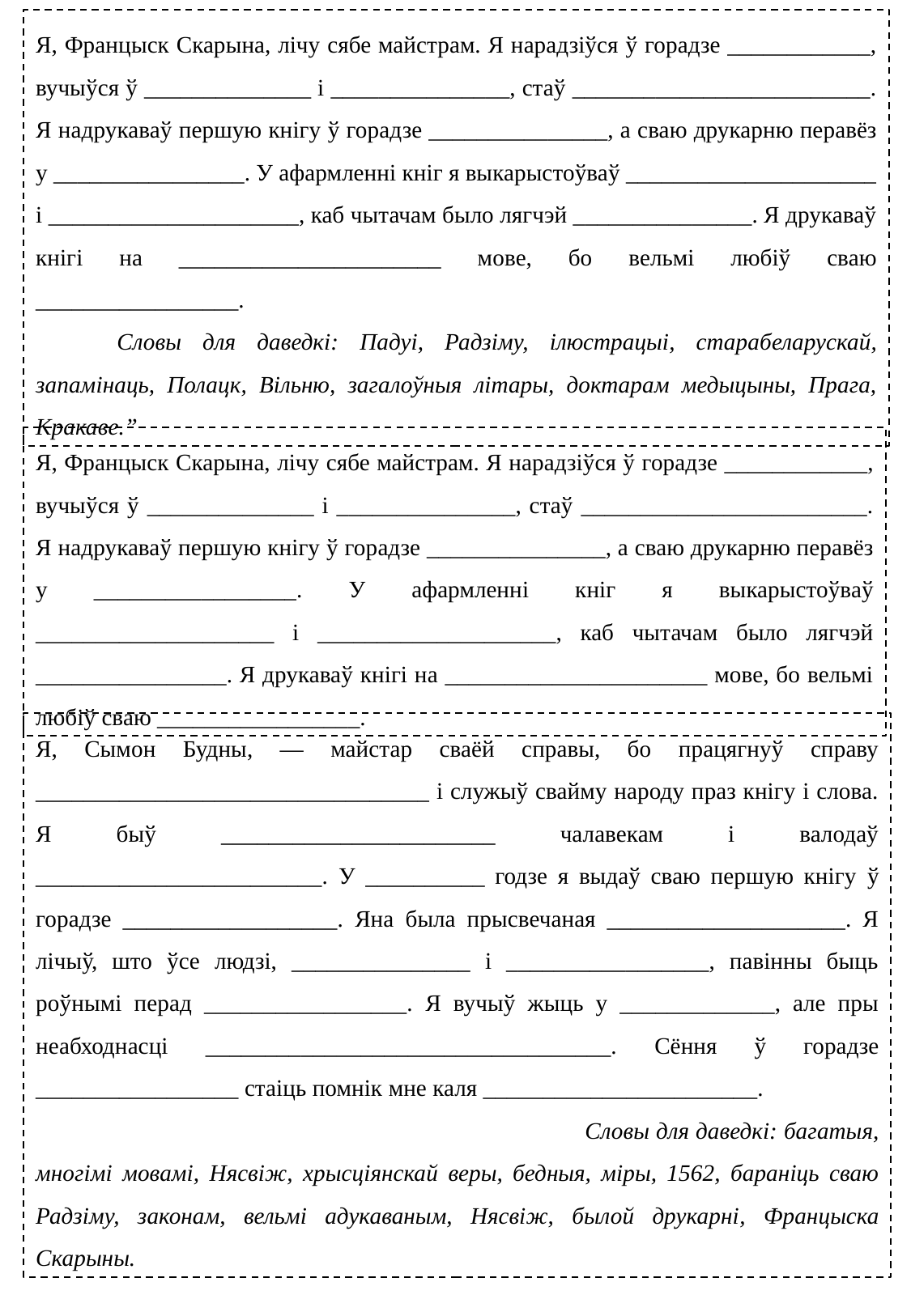

Я, Францыск Скарына, лічу сябе майстрам. Я нарадзіўся ў горадзе ____________, вучыўся ў ______________ і _______________, стаў _________________________. Я надрукаваў першую кнігу ў горадзе _______________, а сваю друкарню перавёз у ________________. У афармленні кніг я выкарыстоўваў _____________________ і _____________________, каб чытачам было лягчэй _______________. Я друкаваў кнігі на ______________________ мове, бо вельмі любіў сваю _________________.
 Словы для даведкі: Падуі, Радзіму, ілюстрацыі, старабеларускай, запамінаць, Полацк, Вільню, загалоўныя літары, доктарам медыцыны, Прага, Кракаве.”
Я, Францыск Скарына, лічу сябе майстрам. Я нарадзіўся ў горадзе ____________, вучыўся ў ______________ і _______________, стаў ________________________. Я надрукаваў першую кнігу ў горадзе _______________, а сваю друкарню перавёз у _________________. У афармленні кніг я выкарыстоўваў ____________________ і ____________________, каб чытачам было лягчэй ________________. Я друкаваў кнігі на ______________________ мове, бо вельмі любіў сваю _________________.
Я, Сымон Будны, — майстар сваёй справы, бо працягнуў справу _________________________________ і служыў свайму народу праз кнігу і слова. Я быў _______________________ чалавекам і валодаў ________________________. У __________ годзе я выдаў сваю першую кнігу ў горадзе __________________. Яна была прысвечаная ____________________. Я лічыў, што ўсе людзі, _______________ і _________________, павінны быць роўнымі перад _________________. Я вучыў жыць у _____________, але пры неабходнасці __________________________________. Сёння ў горадзе _________________ стаіць помнік мне каля _______________________.                                                                                                        Словы для даведкі: багатыя, многімі мовамі, Нясвіж, хрысціянскай веры, бедныя, міры, 1562, бараніць сваю Радзіму, законам, вельмі адукаваным, Нясвіж, былой друкарні, Францыска Скарыны.